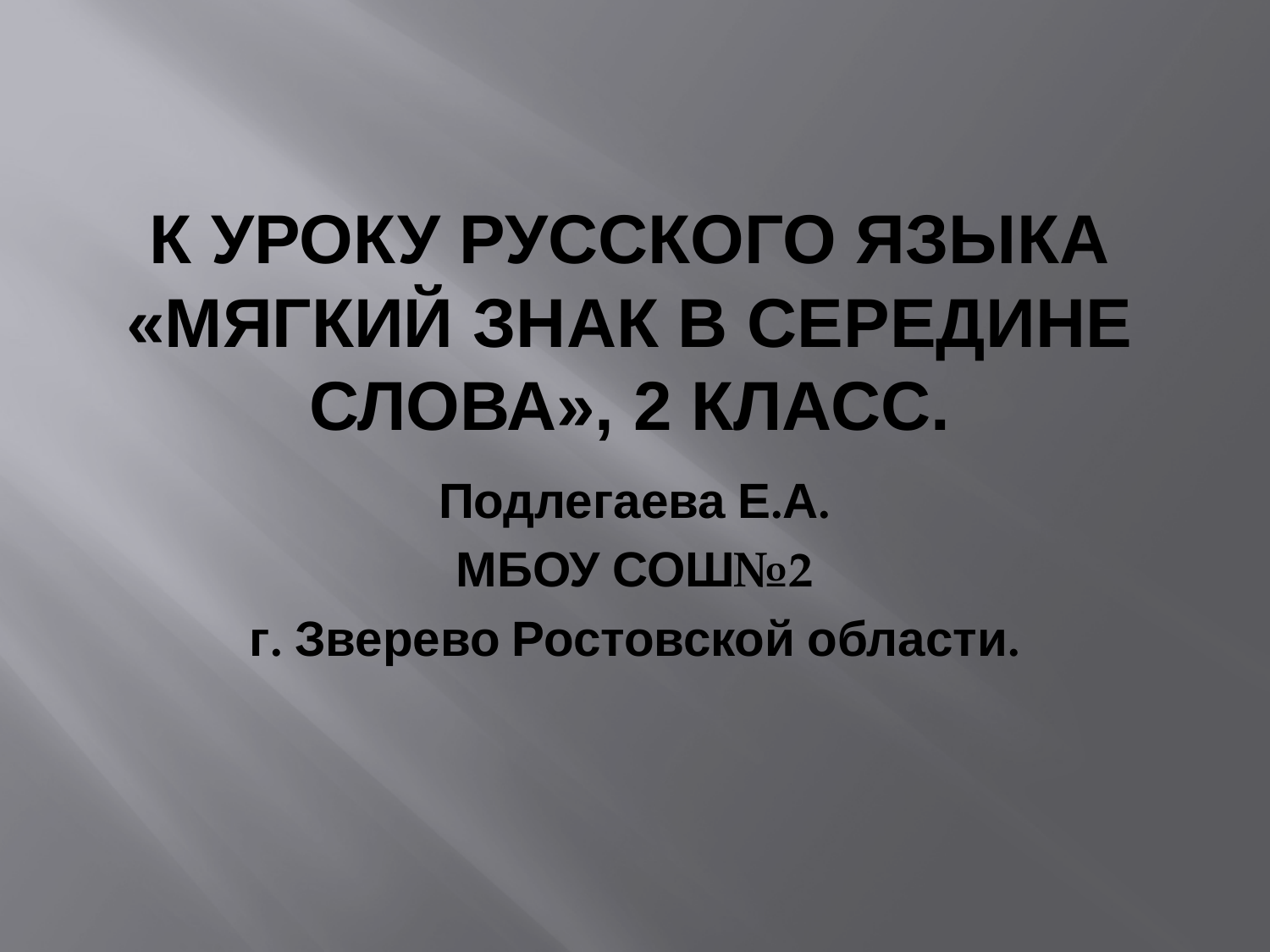

# К уроку русского языка «Мягкий знак в середине слова», 2 класс.
Подлегаева Е.А.
МБОУ СОШ№2
г. Зверево Ростовской области.